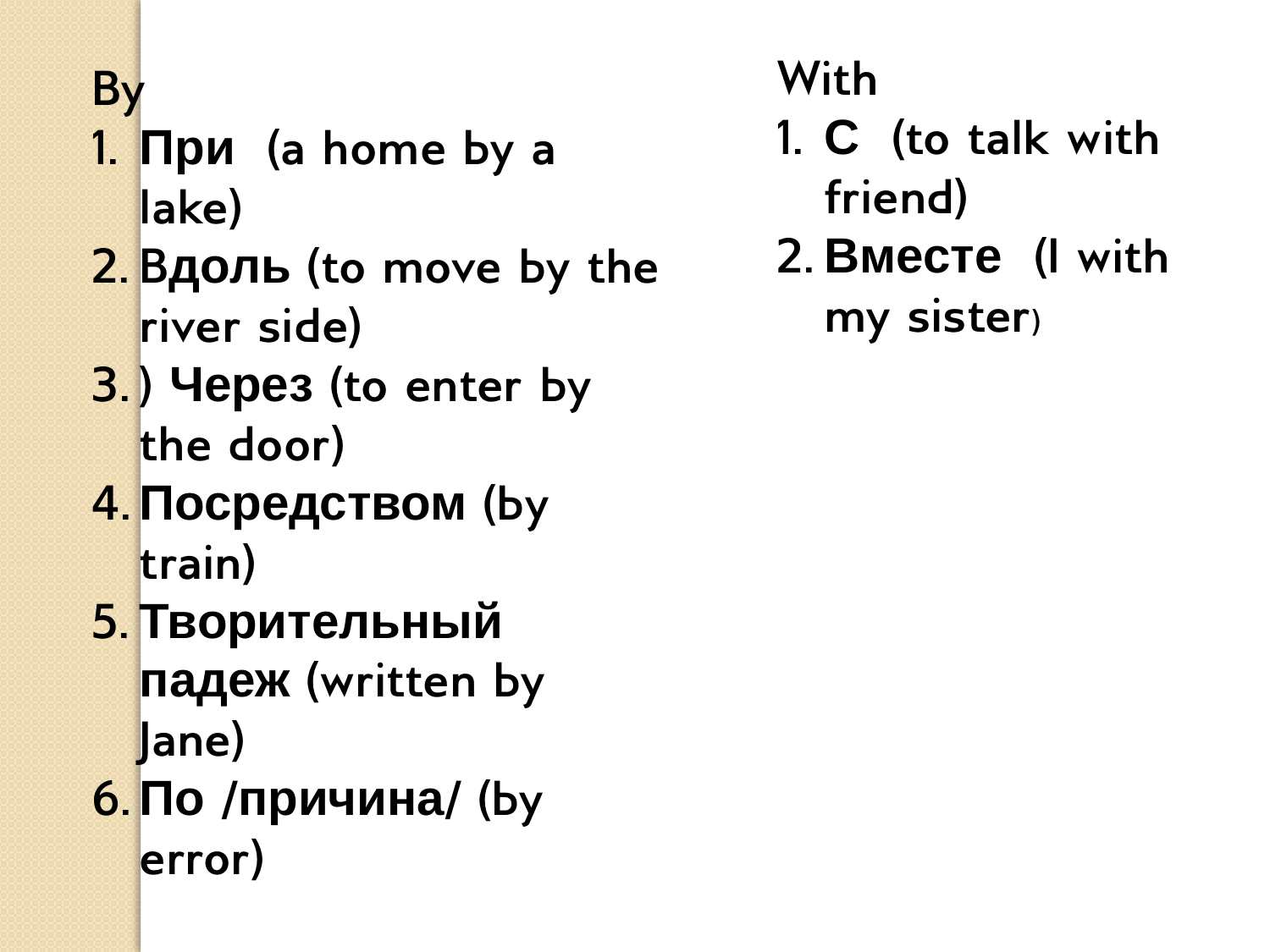

With
С  (to talk with friend)
Вместе  (I with my sister)

By
При  (a home by a lake)
Bдоль (to move by the river side)
) Через (to enter by the door)
Посредством (by train)
Творительный падеж (written by Jane)
По /причина/ (by error)